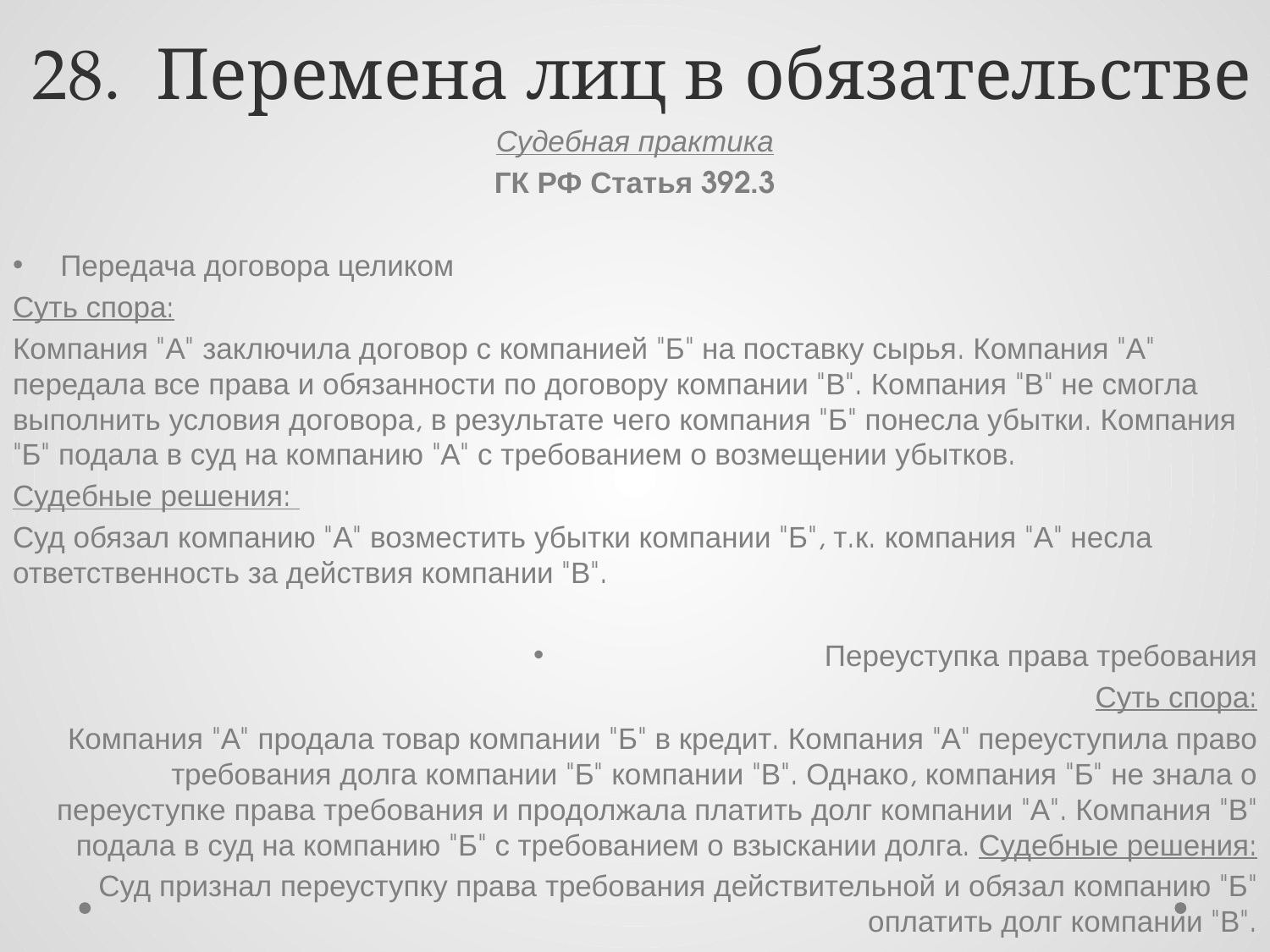

# 28.  Перемена лиц в обязательстве
Судебная практика
ГК РФ Статья 392.3

Передача договора целиком
Суть спора:
Компания "А" заключила договор с компанией "Б" на поставку сырья. Компания "А" передала все права и обязанности по договору компании "В". Компания "В" не смогла выполнить условия договора, в результате чего компания "Б" понесла убытки. Компания "Б" подала в суд на компанию "А" с требованием о возмещении убытков.
Судебные решения:
Суд обязал компанию "А" возместить убытки компании "Б", т.к. компания "А" несла ответственность за действия компании "В".

Переуступка права требования
Суть спора:
Компания "А" продала товар компании "Б" в кредит. Компания "А" переуступила право требования долга компании "Б" компании "В". Однако, компания "Б" не знала о переуступке права требования и продолжала платить долг компании "А". Компания "В" подала в суд на компанию "Б" с требованием о взыскании долга. Судебные решения:
Суд признал переуступку права требования действительной и обязал компанию "Б" оплатить долг компании "В".